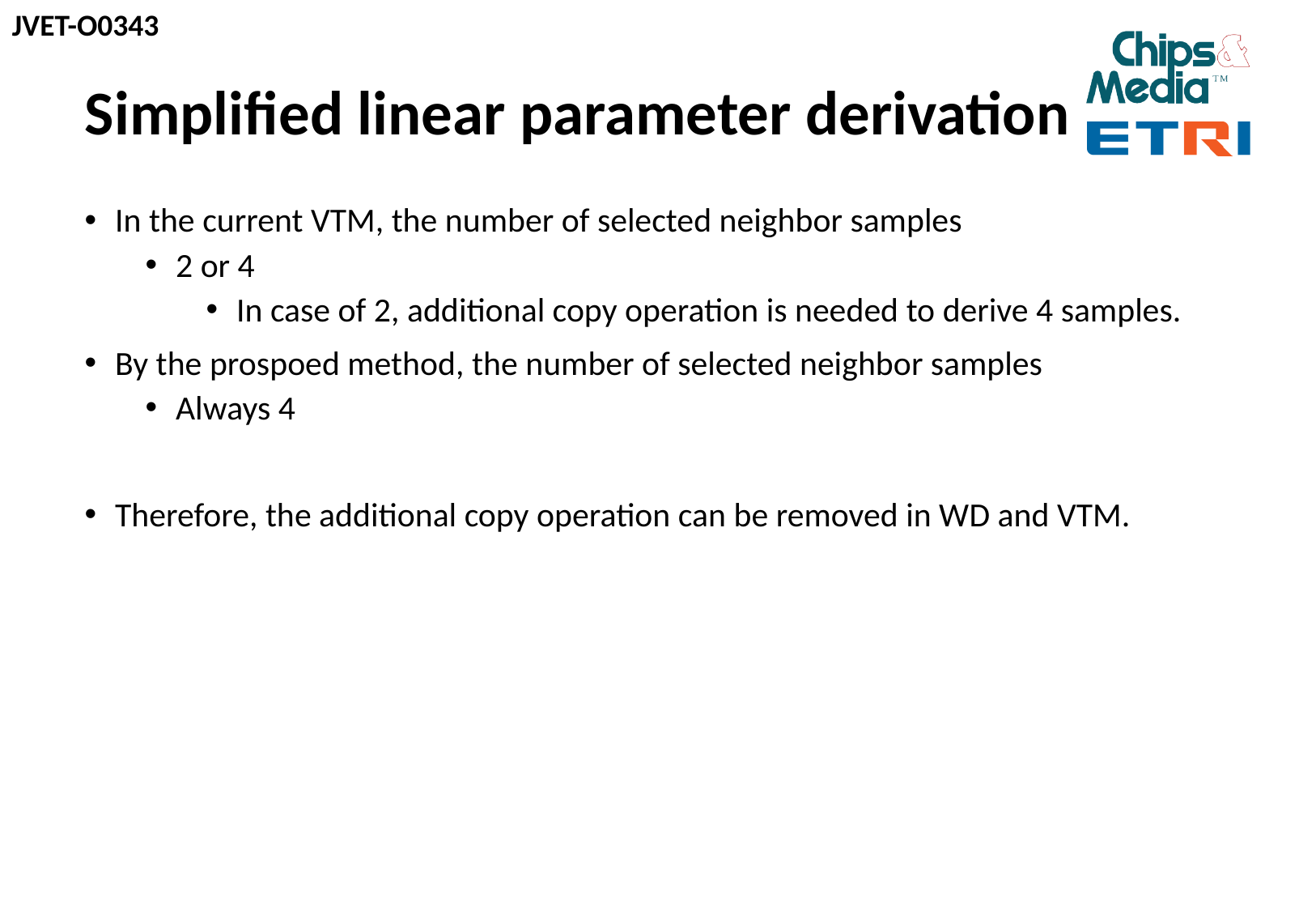

# Simplified linear parameter derivation
In the current VTM, the number of selected neighbor samples
2 or 4
In case of 2, additional copy operation is needed to derive 4 samples.
By the prospoed method, the number of selected neighbor samples
Always 4

Therefore, the additional copy operation can be removed in WD and VTM.